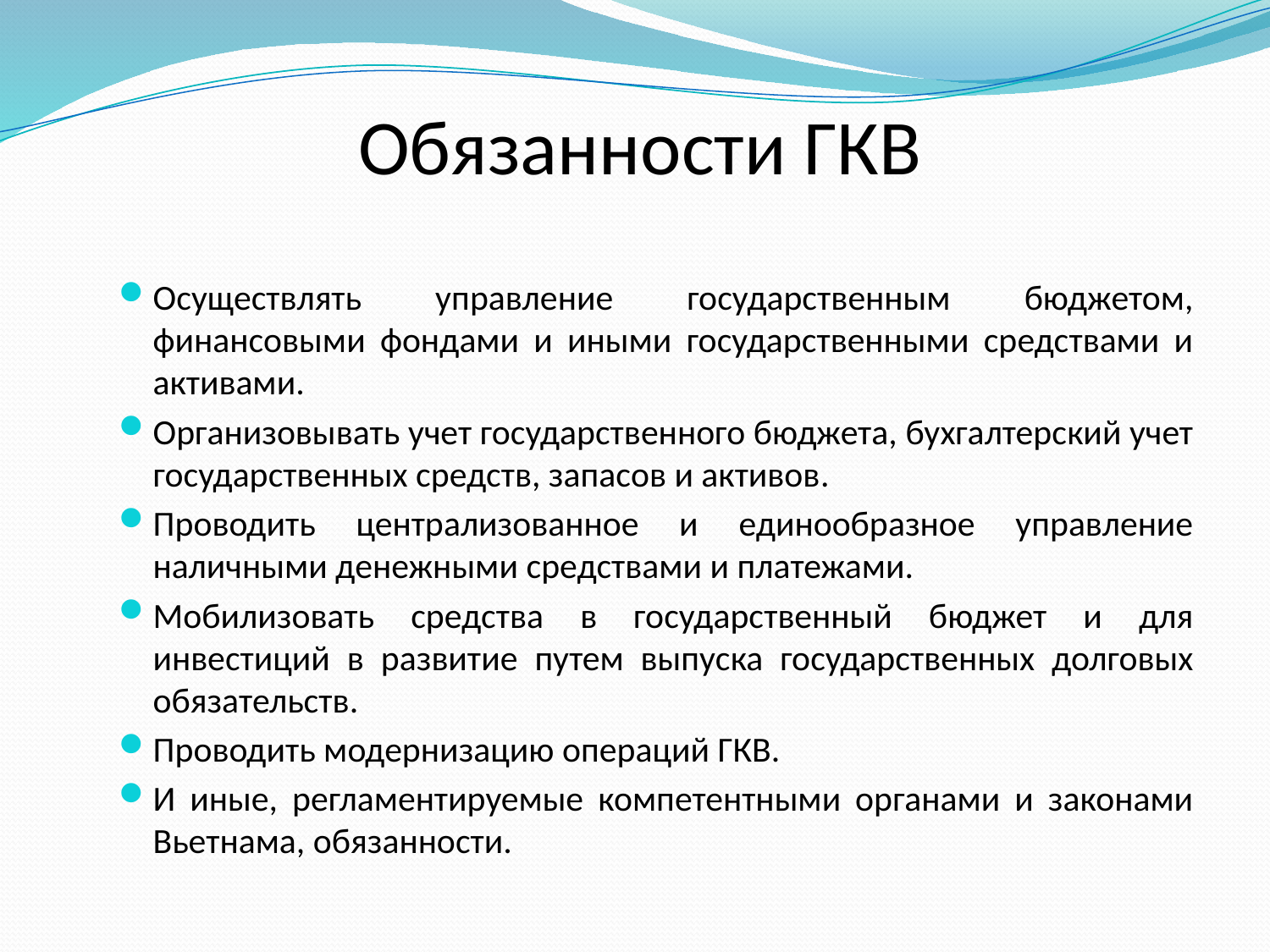

# Обязанности ГКВ
Осуществлять управление государственным бюджетом, финансовыми фондами и иными государственными средствами и активами.
Организовывать учет государственного бюджета, бухгалтерский учет государственных средств, запасов и активов.
Проводить централизованное и единообразное управление наличными денежными средствами и платежами.
Мобилизовать средства в государственный бюджет и для инвестиций в развитие путем выпуска государственных долговых обязательств.
Проводить модернизацию операций ГКВ.
И иные, регламентируемые компетентными органами и законами Вьетнама, обязанности.